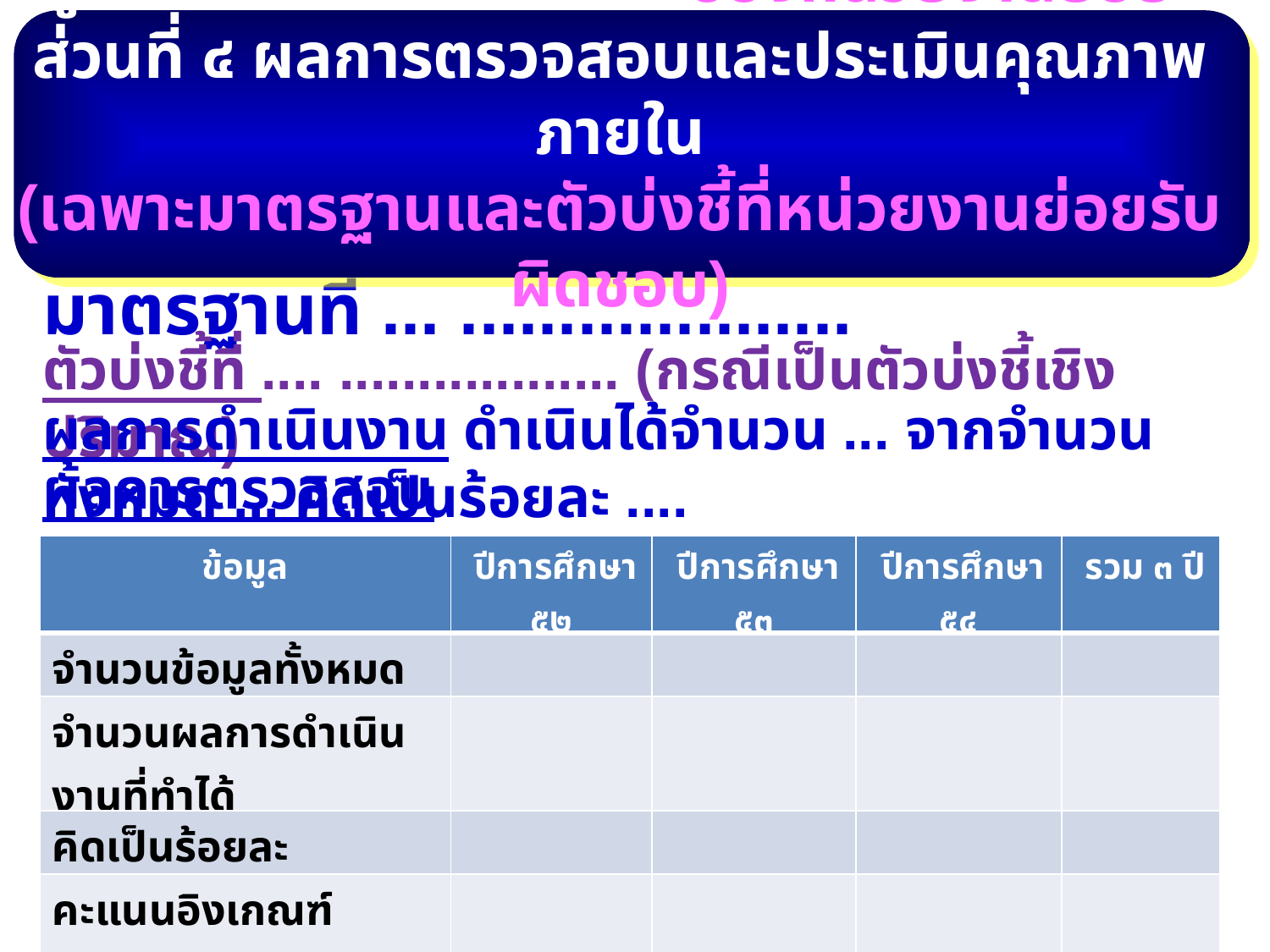

รูปแบบการเขียน SAR : ของหน่วยงานย่อย
ส่วนที่ ๔ ผลการตรวจสอบและประเมินคุณภาพภายใน
(เฉพาะมาตรฐานและตัวบ่งชี้ที่หน่วยงานย่อยรับผิดชอบ)
มาตรฐานที่ ... ....................
ตัวบ่งชี้ที่ .... .................. (กรณีเป็นตัวบ่งชี้เชิงปริมาณ)
ผลการดำเนินงาน ดำเนินได้จำนวน ... จากจำนวนทั้งหมด ... คิดเป็นร้อยละ ....
ผลการตรวจสอบ
| ข้อมูล | ปีการศึกษา ๕๒ | ปีการศึกษา ๕๓ | ปีการศึกษา ๕๔ | รวม ๓ ปี |
| --- | --- | --- | --- | --- |
| จำนวนข้อมูลทั้งหมด |  |  |  |  |
| จำนวนผลการดำเนินงานที่ทำได้ |  |  |  |  |
| คิดเป็นร้อยละ |  |  |  |  |
| คะแนนอิงเกณฑ์ (๑.๒,๓.๔,๕) |  |  |  |  |
| ผลประเมิน(๑,๒,๓,๔,๕) |  |  |  |  |
น.อ.หญิง ชมภู พัฒนพงษ์ รอง ผอ.กปภ.ยศ.ทร. โทร 53608
26/03/55
35